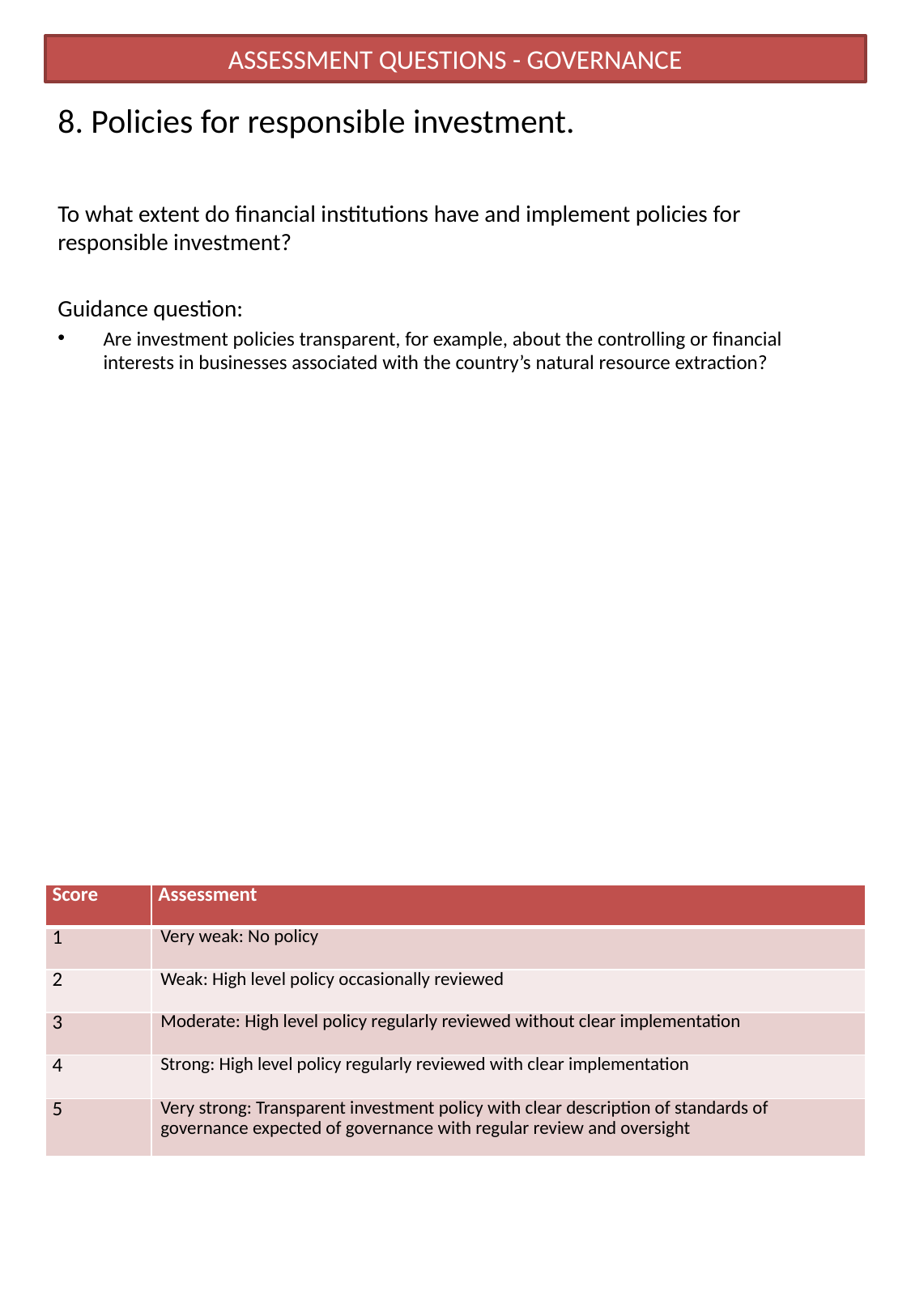

ASSESSMENT QUESTIONS - GOVERNANCE
# 8. Policies for responsible investment.
To what extent do financial institutions have and implement policies for responsible investment?

Guidance question:
Are investment policies transparent, for example, about the controlling or financial interests in businesses associated with the country’s natural resource extraction?
| Score | Assessment |
| --- | --- |
| 1 | Very weak: No policy |
| 2 | Weak: High level policy occasionally reviewed |
| 3 | Moderate: High level policy regularly reviewed without clear implementation |
| 4 | Strong: High level policy regularly reviewed with clear implementation |
| 5 | Very strong: Transparent investment policy with clear description of standards of governance expected of governance with regular review and oversight |